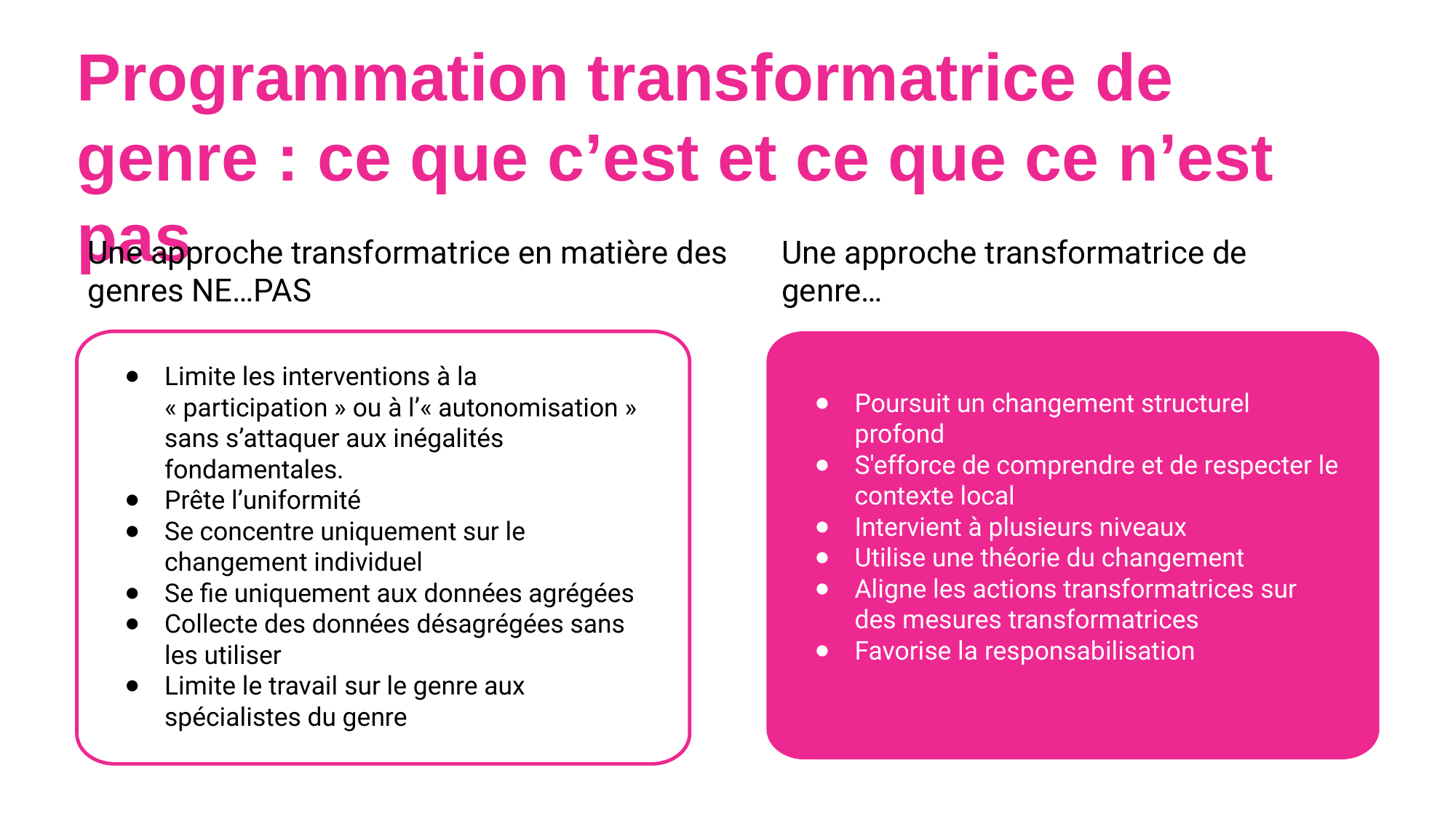

# Programmation transformatrice de genre : ce que c’est et ce que ce n’est pas
Une approche transformatrice en matière des genres NE…PAS
Une approche transformatrice de genre…

Limite les interventions à la « participation » ou à l’« autonomisation » sans s’attaquer aux inégalités fondamentales.
Prête l’uniformité
Se concentre uniquement sur le changement individuel
Se fie uniquement aux données agrégées
Collecte des données désagrégées sans les utiliser
Limite le travail sur le genre aux spécialistes du genre
Poursuit un changement structurel profond
S'efforce de comprendre et de respecter le contexte local
Intervient à plusieurs niveaux
Utilise une théorie du changement
Aligne les actions transformatrices sur des mesures transformatrices
Favorise la responsabilisation